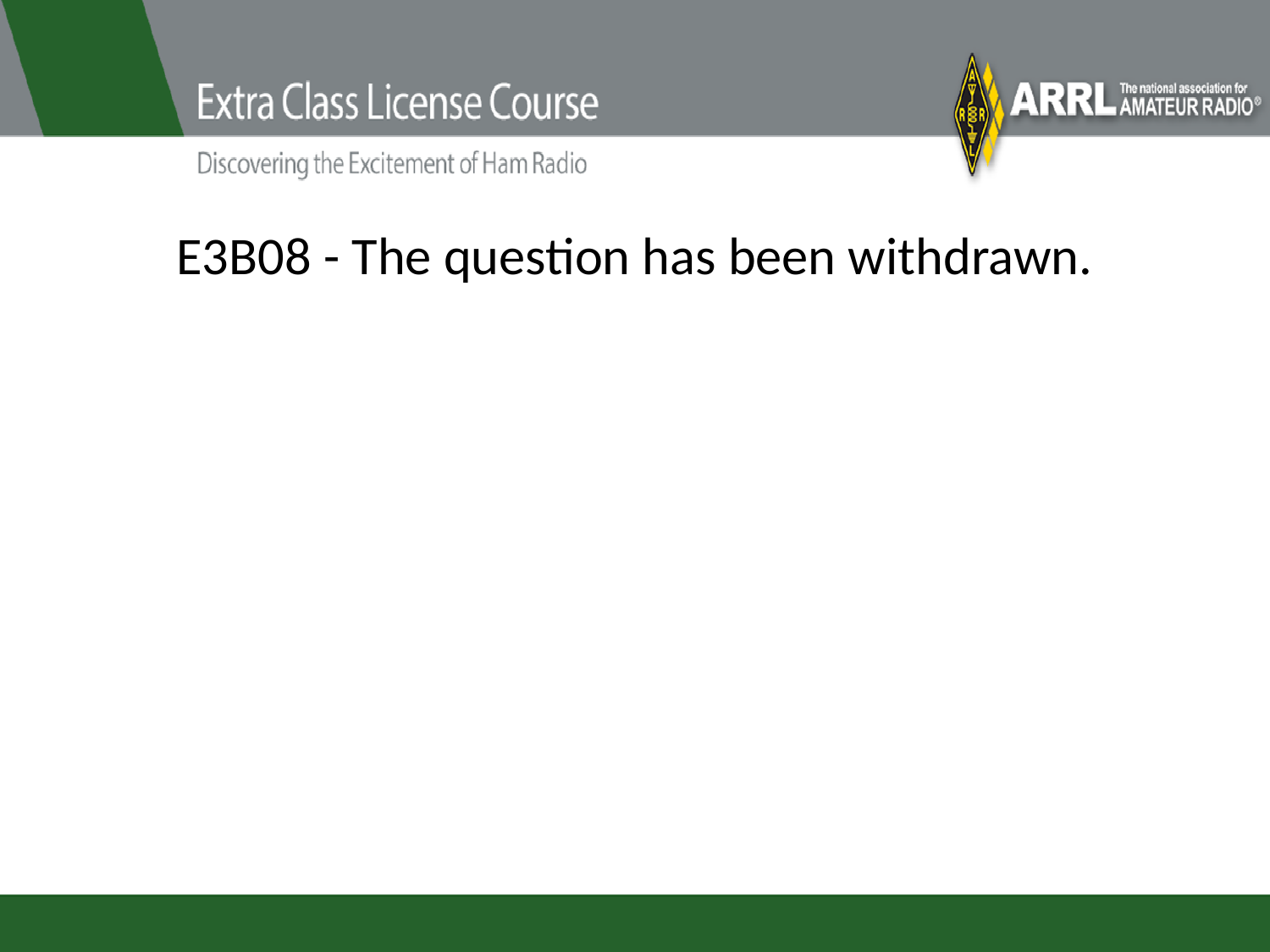

# E3B08 - The question has been withdrawn.